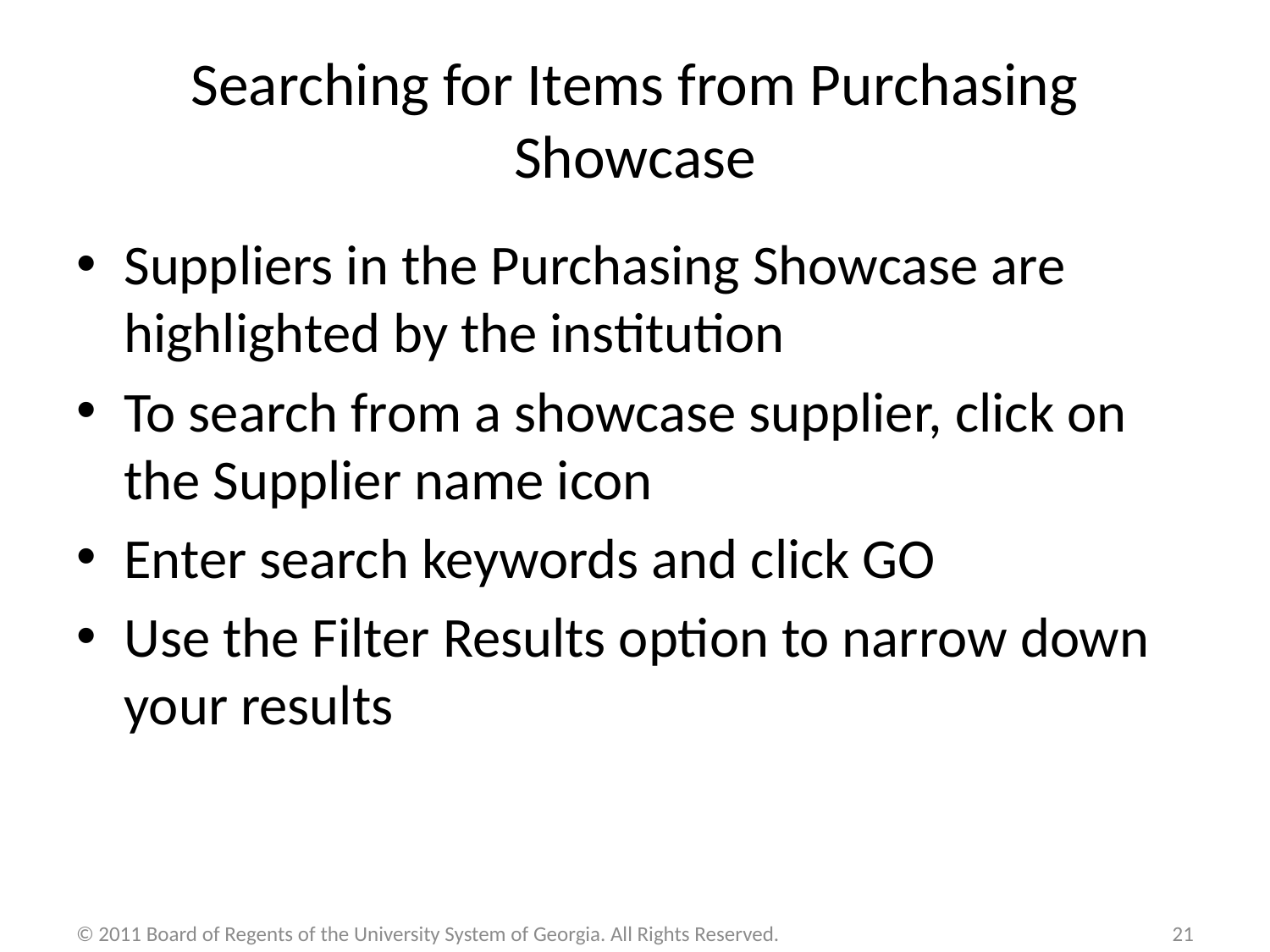

# Searching for Items from Purchasing Showcase
Suppliers in the Purchasing Showcase are highlighted by the institution
To search from a showcase supplier, click on the Supplier name icon
Enter search keywords and click GO
Use the Filter Results option to narrow down your results
© 2011 Board of Regents of the University System of Georgia. All Rights Reserved.
21